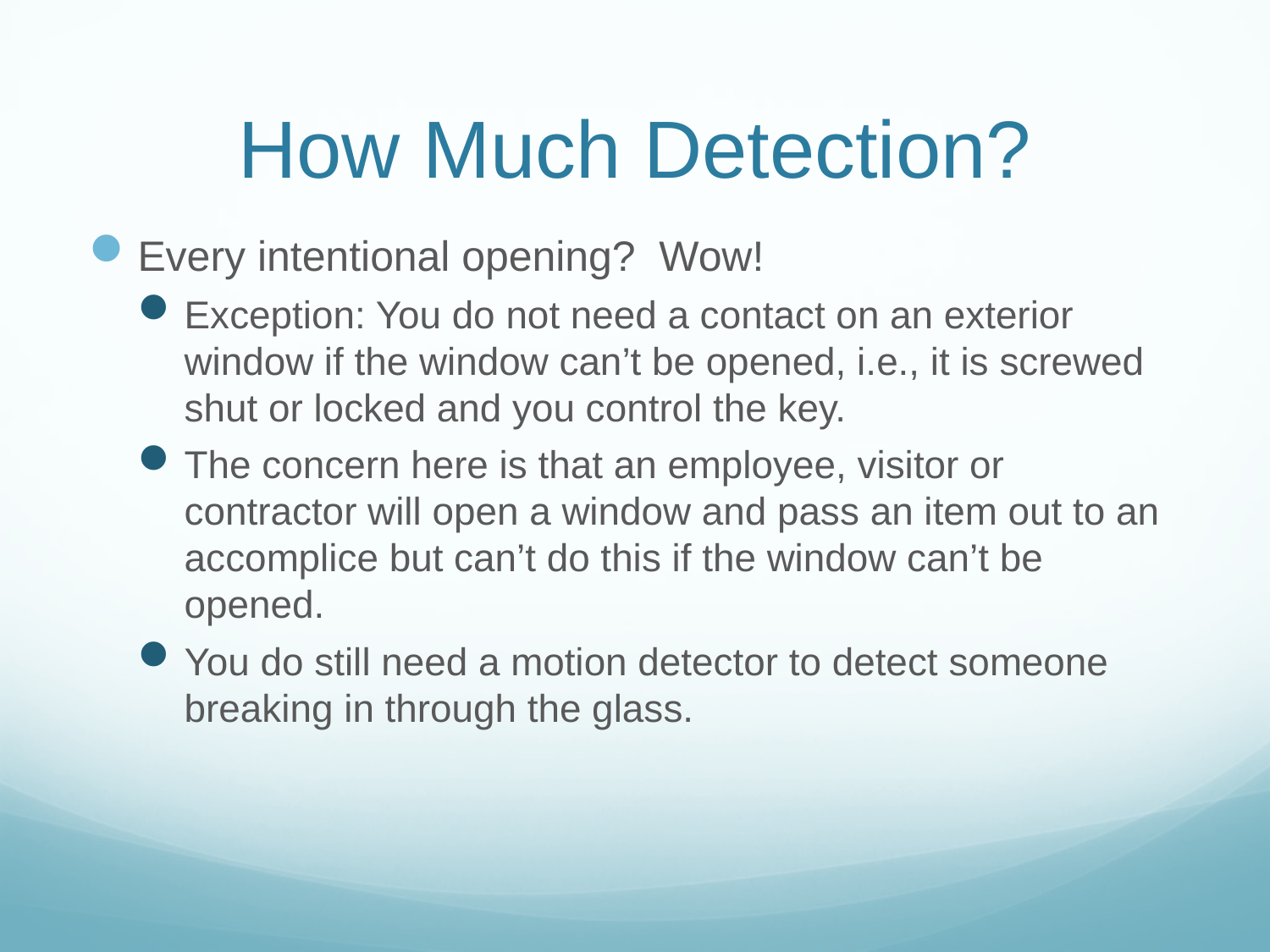

# How Much Detection?
Every intentional opening?  Wow!
Exception: You do not need a contact on an exterior window if the window can’t be opened, i.e., it is screwed shut or locked and you control the key.
The concern here is that an employee, visitor or contractor will open a window and pass an item out to an accomplice but can’t do this if the window can’t be opened.
You do still need a motion detector to detect someone breaking in through the glass.